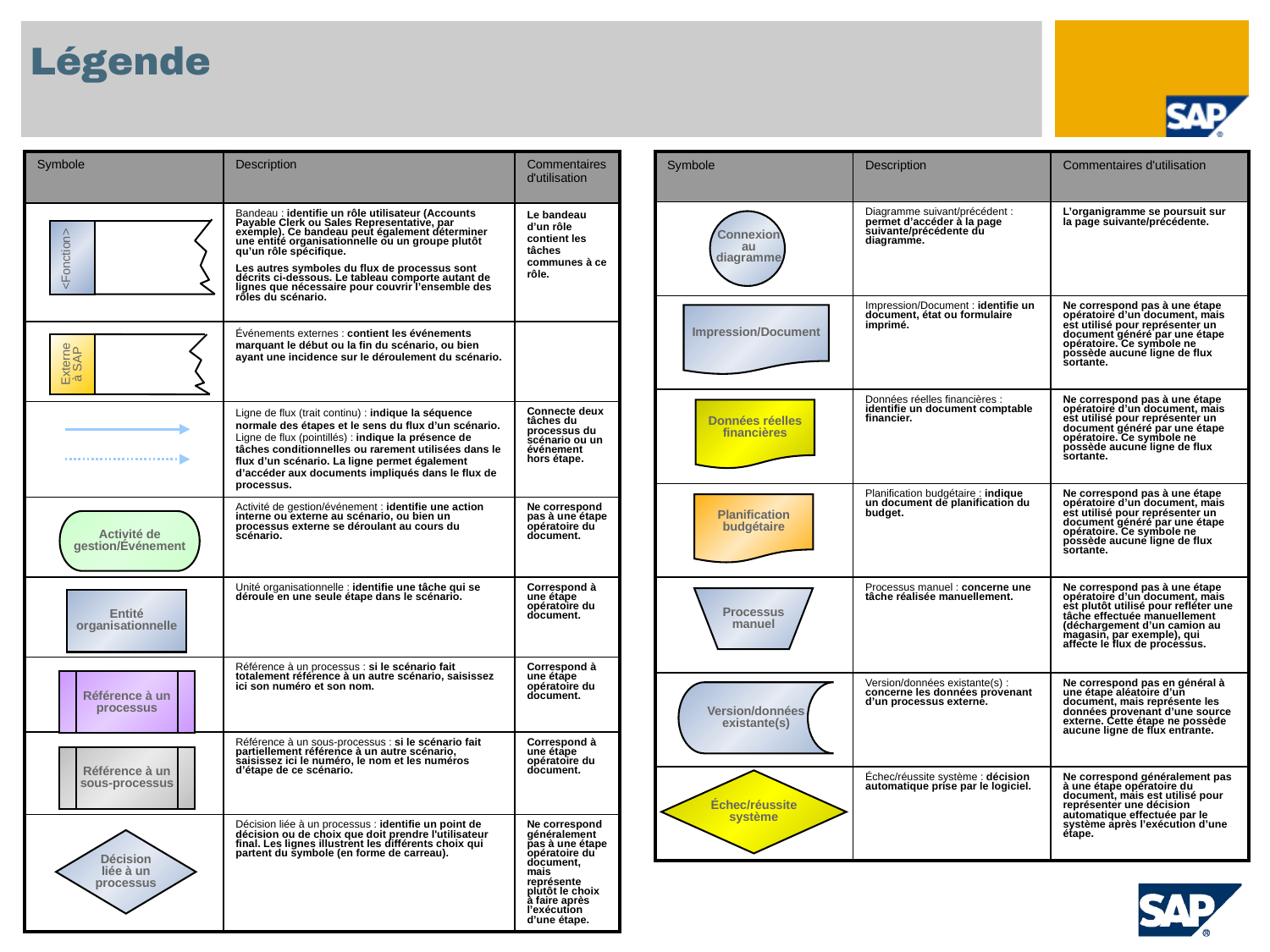

# Légende
| Symbole | Description | Commentaires d'utilisation |
| --- | --- | --- |
|  | Bandeau : identifie un rôle utilisateur (Accounts Payable Clerk ou Sales Representative, par exemple). Ce bandeau peut également déterminer une entité organisationnelle ou un groupe plutôt qu’un rôle spécifique. Les autres symboles du flux de processus sont décrits ci-dessous. Le tableau comporte autant de lignes que nécessaire pour couvrir l’ensemble des rôles du scénario. | Le bandeau d’un rôle contient les tâches communes à ce rôle. |
|  | Événements externes : contient les événements marquant le début ou la fin du scénario, ou bien ayant une incidence sur le déroulement du scénario. |  |
|  | Ligne de flux (trait continu) : indique la séquence normale des étapes et le sens du flux d’un scénario. Ligne de flux (pointillés) : indique la présence de tâches conditionnelles ou rarement utilisées dans le flux d’un scénario. La ligne permet également d’accéder aux documents impliqués dans le flux de processus. | Connecte deux tâches du processus du scénario ou un événement hors étape. |
|  | Activité de gestion/événement : identifie une action interne ou externe au scénario, ou bien un processus externe se déroulant au cours du scénario. | Ne correspond pas à une étape opératoire du document. |
|  | Unité organisationnelle : identifie une tâche qui se déroule en une seule étape dans le scénario. | Correspond à une étape opératoire du document. |
|  | Référence à un processus : si le scénario fait totalement référence à un autre scénario, saisissez ici son numéro et son nom. | Correspond à une étape opératoire du document. |
|  | Référence à un sous-processus : si le scénario fait partiellement référence à un autre scénario, saisissez ici le numéro, le nom et les numéros d’étape de ce scénario. | Correspond à une étape opératoire du document. |
|  | Décision liée à un processus : identifie un point de décision ou de choix que doit prendre l'utilisateur final. Les lignes illustrent les différents choix qui partent du symbole (en forme de carreau). | Ne correspond généralement pas à une étape opératoire du document, mais représente plutôt le choix à faire après l’exécution d’une étape. |
| Symbole | Description | Commentaires d'utilisation |
| --- | --- | --- |
|  | Diagramme suivant/précédent : permet d’accéder à la page suivante/précédente du diagramme. | L’organigramme se poursuit sur la page suivante/précédente. |
|  | Impression/Document : identifie un document, état ou formulaire imprimé. | Ne correspond pas à une étape opératoire d’un document, mais est utilisé pour représenter un document généré par une étape opératoire. Ce symbole ne possède aucune ligne de flux sortante. |
|  | Données réelles financières : identifie un document comptable financier. | Ne correspond pas à une étape opératoire d’un document, mais est utilisé pour représenter un document généré par une étape opératoire. Ce symbole ne possède aucune ligne de flux sortante. |
|  | Planification budgétaire : indique un document de planification du budget. | Ne correspond pas à une étape opératoire d’un document, mais est utilisé pour représenter un document généré par une étape opératoire. Ce symbole ne possède aucune ligne de flux sortante. |
|  | Processus manuel : concerne une tâche réalisée manuellement. | Ne correspond pas à une étape opératoire d’un document, mais est plutôt utilisé pour refléter une tâche effectuée manuellement (déchargement d’un camion au magasin, par exemple), qui affecte le flux de processus. |
|  | Version/données existante(s) : concerne les données provenant d’un processus externe. | Ne correspond pas en général à une étape aléatoire d’un document, mais représente les données provenant d’une source externe. Cette étape ne possède aucune ligne de flux entrante. |
|  | Échec/réussite système : décision automatique prise par le logiciel. | Ne correspond généralement pas à une étape opératoire du document, mais est utilisé pour représenter une décision automatique effectuée par le système après l’exécution d’une étape. |

Connexion au diagramme

<Fonction>

Impression/Document
Externe à SAP

Données réelles financières
Planification budgétaire
Activité de gestion/Événement
Processus manuel
Entité organisationnelle
Référence à un processus
Version/données existante(s)
Référence à un sous-processus
Échec/réussite système
Décision liée à un processus